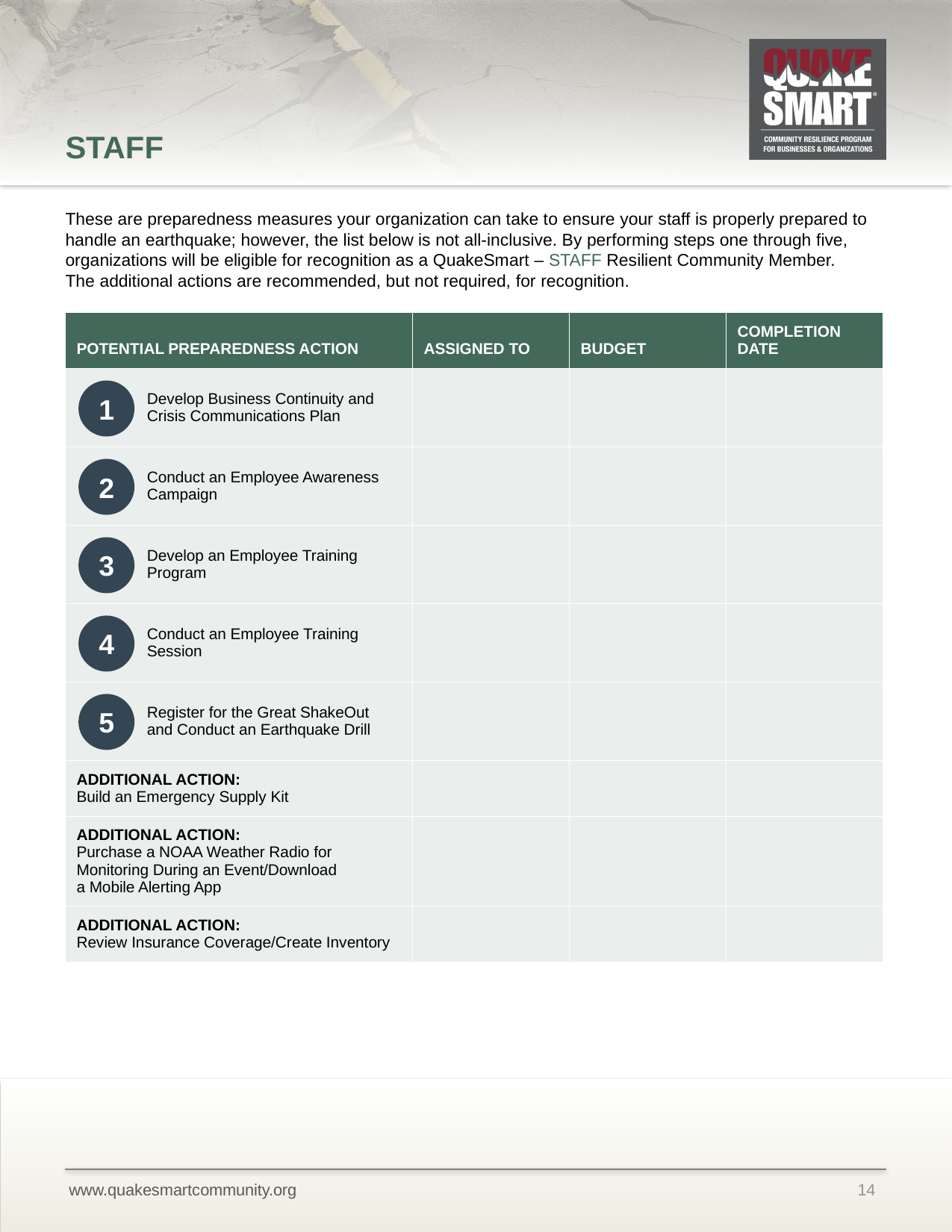

# STAFF
These are preparedness measures your organization can take to ensure your staff is properly prepared to handle an earthquake; however, the list below is not all-inclusive. By performing steps one through five, organizations will be eligible for recognition as a QuakeSmart – STAFF Resilient Community Member.
The additional actions are recommended, but not required, for recognition.
| POTENTIAL PREPAREDNESS ACTION | ASSIGNED TO | BUDGET | COMPLETION DATE |
| --- | --- | --- | --- |
| Develop Business Continuity and Crisis Communications Plan |  |  |  |
| Conduct an Employee Awareness Campaign |  |  |  |
| Develop an Employee Training Program |  |  |  |
| Conduct an Employee Training Session |  |  |  |
| Register for the Great ShakeOut and Conduct an Earthquake Drill |  |  |  |
| ADDITIONAL ACTION: Build an Emergency Supply Kit |  |  |  |
| ADDITIONAL ACTION: Purchase a NOAA Weather Radio for Monitoring During an Event/Download a Mobile Alerting App |  |  |  |
| ADDITIONAL ACTION: Review Insurance Coverage/Create Inventory |  |  |  |
1
2
3
4
5
14